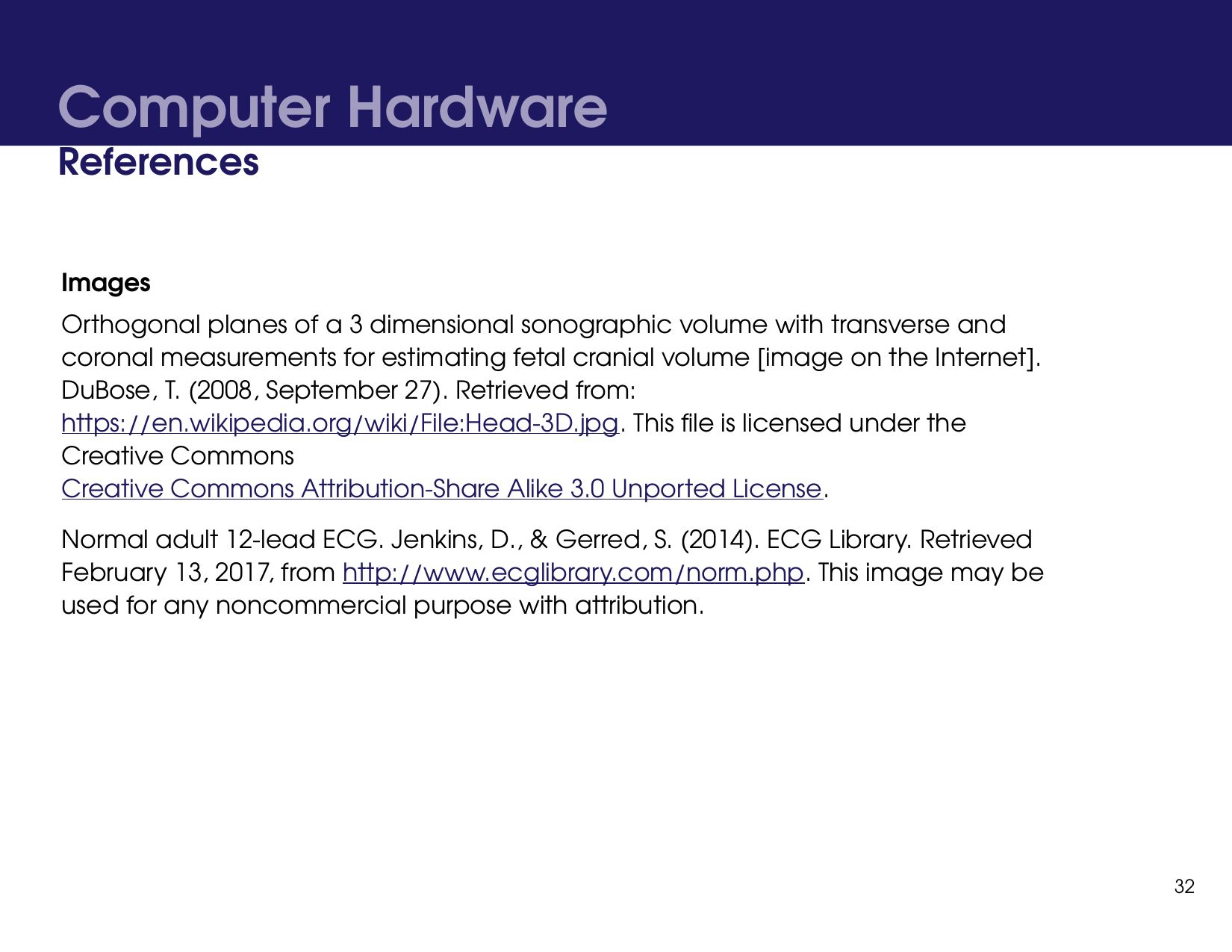

# Computer Hardware References
Images
Orthogonal planes of a 3 dimensional sonographic volume with transverse and coronal measurements for estimating fetal cranial volume [image on the Internet]. DuBose, T. (2008, September 27). Retrieved from: https://en.wikipedia.org/wiki/File:Head-3D.jpg. This file is licensed under the Creative Commons Creative Commons Attribution-Share Alike 3.0 Unported License.
Normal adult 12-lead ECG. Jenkins, D., & Gerred, S. (2014). ECG Library. Retrieved February 13, 2017, from http://www.ecglibrary.com/norm.php. This image may be used for any noncommercial purpose with attribution.
32